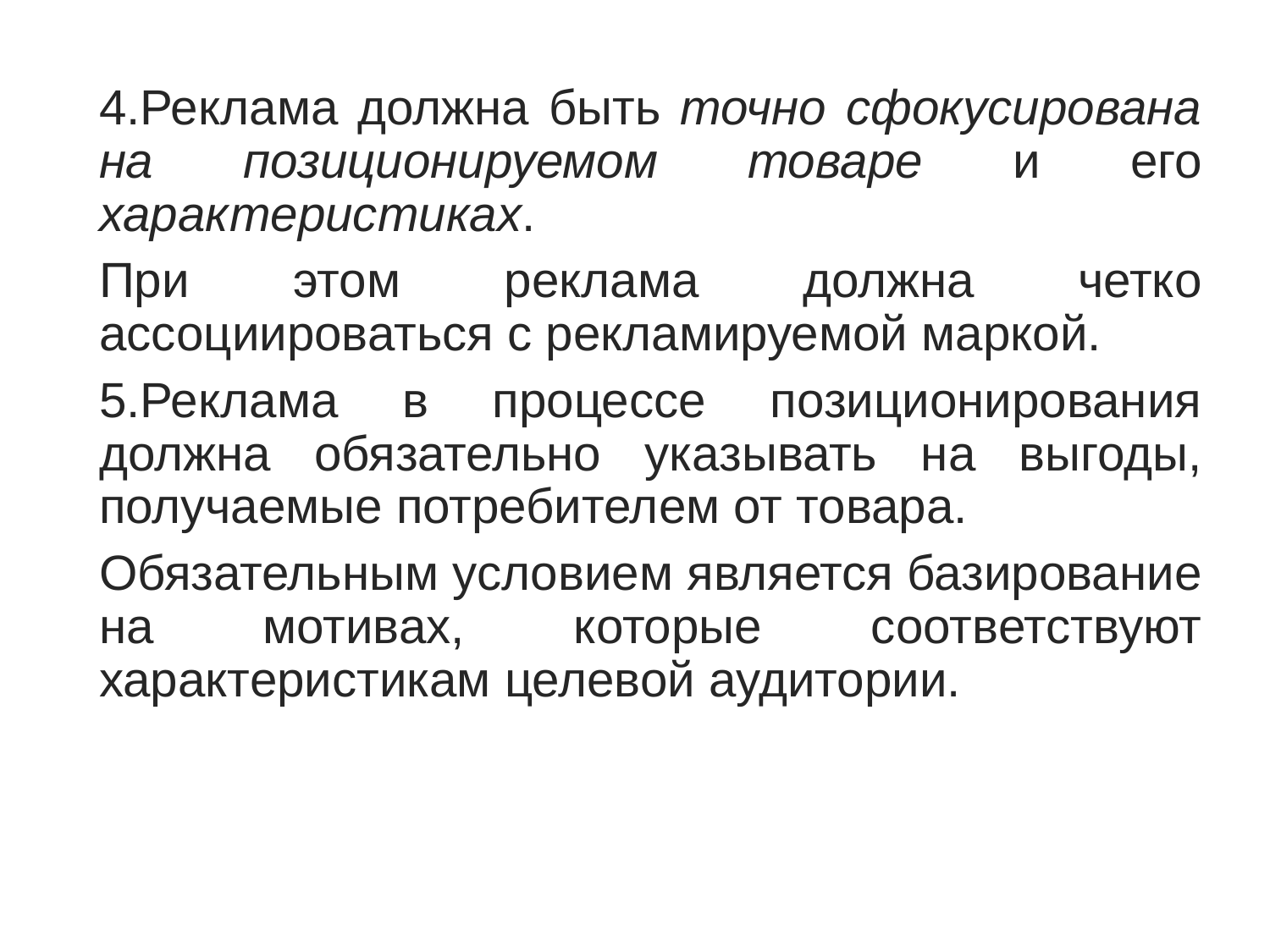

4.Реклама должна быть точно сфокусирована на позиционируемом товаре и его характеристиках.
При этом реклама должна четко ассоциироваться с рекламируемой маркой.
5.Реклама в процессе позиционирования должна обязательно указывать на выгоды, получаемые потребителем от товара.
Обязательным условием является базирование на мотивах, которые соответствуют характеристикам целевой аудитории.